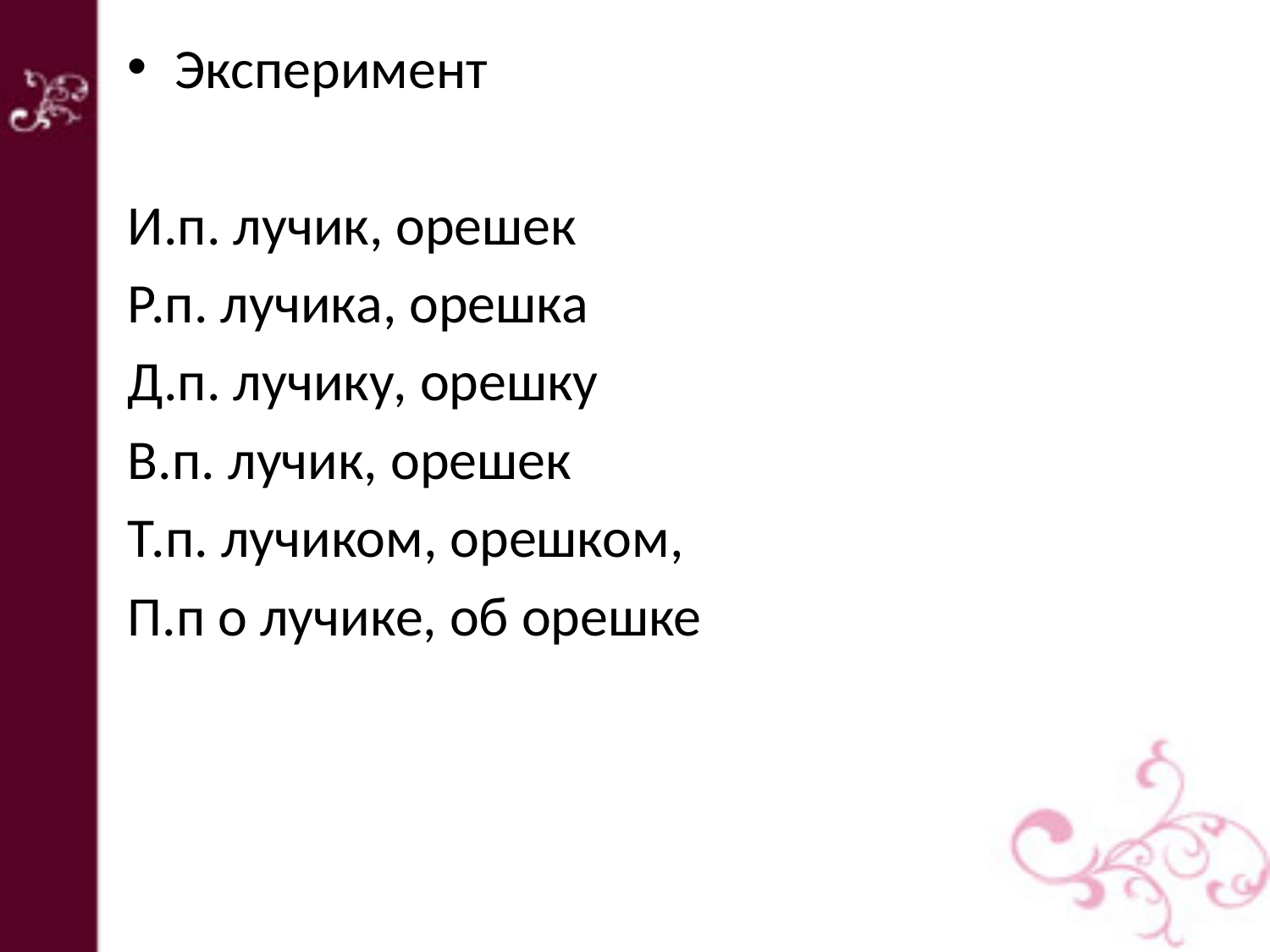

Эксперимент

И.п. лучик, орешек
Р.п. лучика, орешка
Д.п. лучику, орешку
В.п. лучик, орешек
Т.п. лучиком, орешком,
П.п о лучике, об орешке